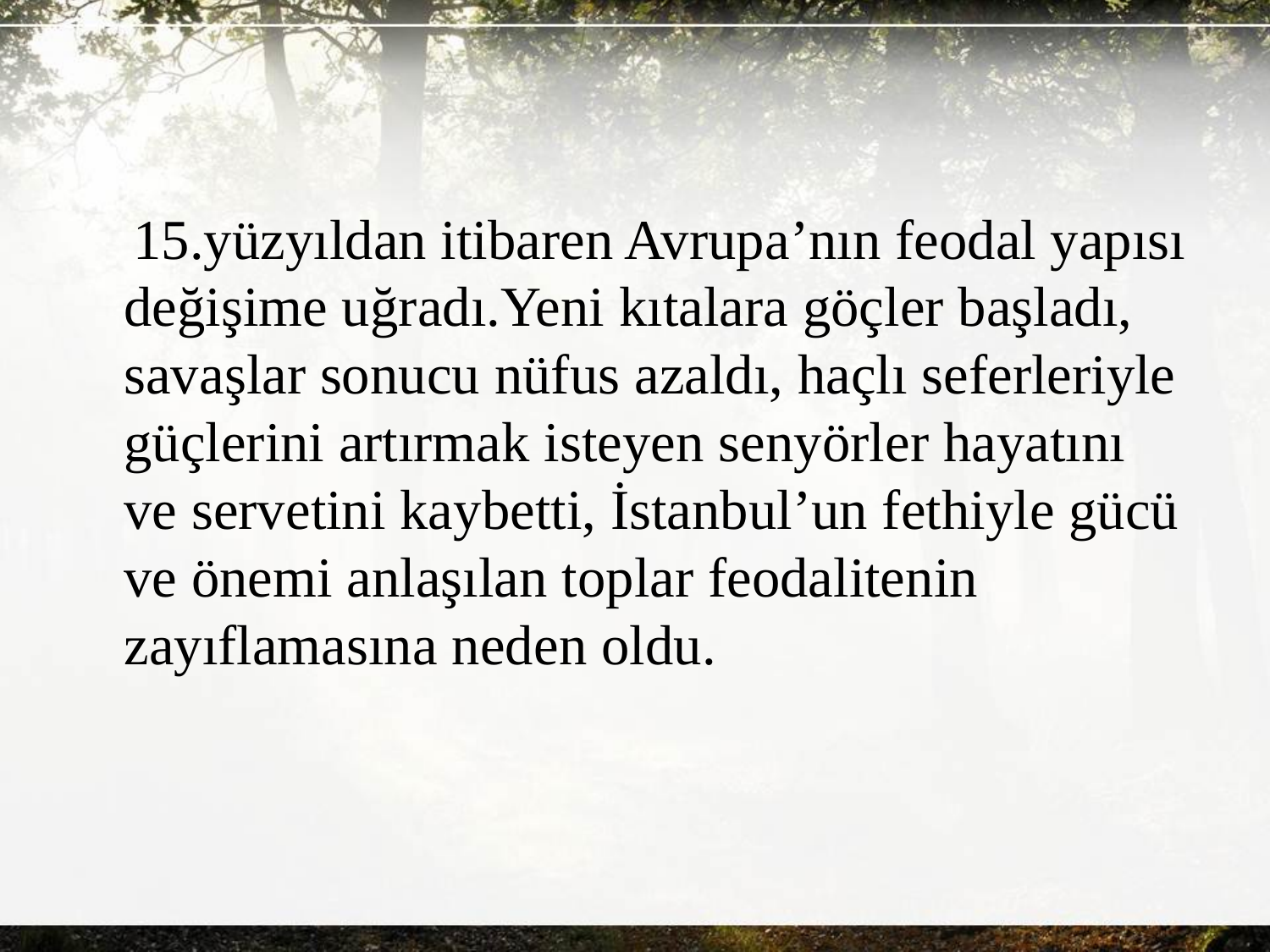

#
    15.yüzyıldan itibaren Avrupa’nın feodal yapısı değişime uğradı.Yeni kıtalara göçler başladı, savaşlar sonucu nüfus azaldı, haçlı seferleriyle güçlerini artırmak isteyen senyörler hayatını ve servetini kaybetti, İstanbul’un fethiyle gücü ve önemi anlaşılan toplar feodalitenin zayıflamasına neden oldu.